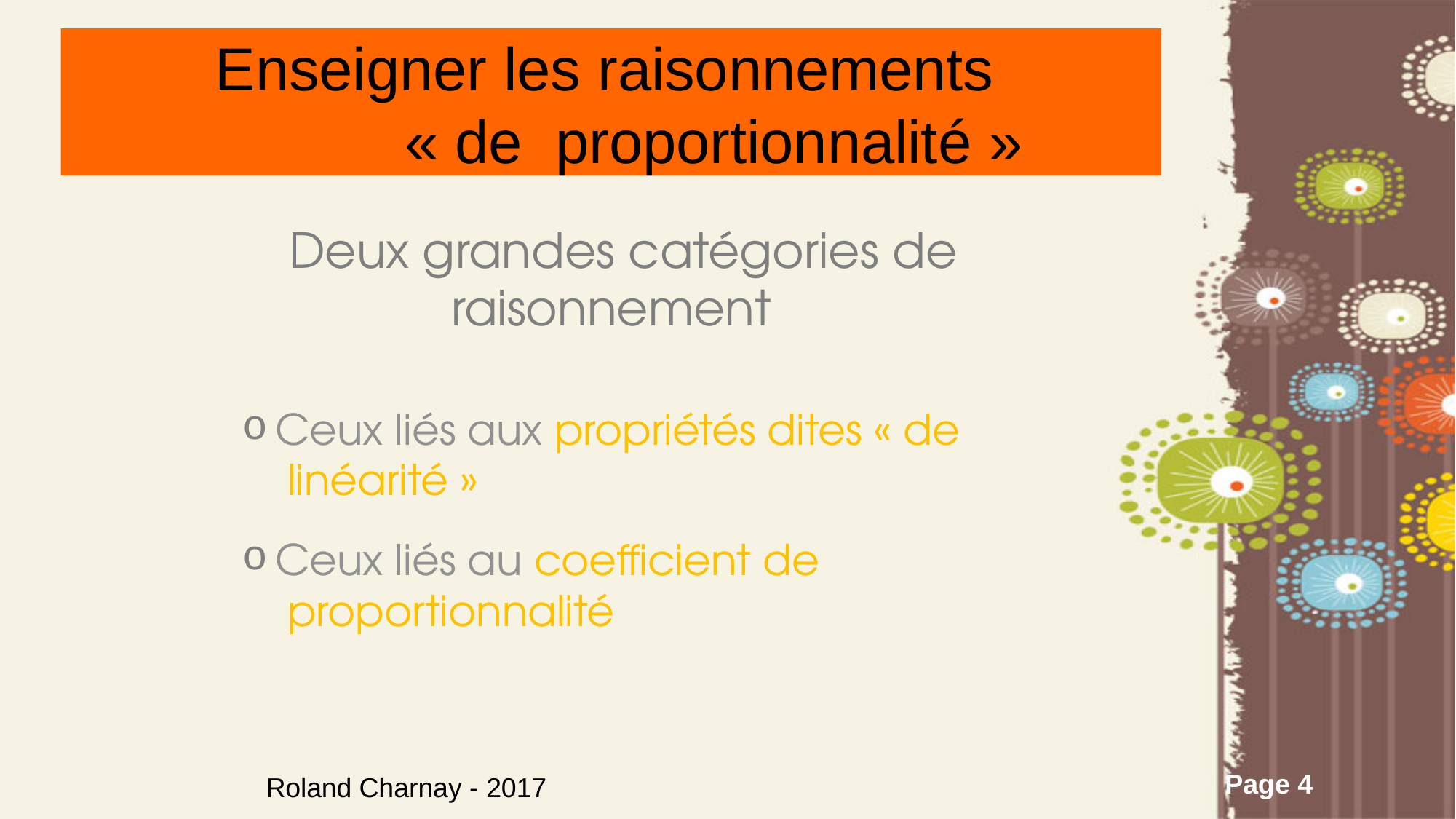

# Enseigner les raisonnements « de  proportionnalité »
Deux grandes catégories de     raisonnement

Ceux liés aux propriétés dites « de  linéarité »
Ceux liés au coefficient de  proportionnalité
Roland Charnay - 2017